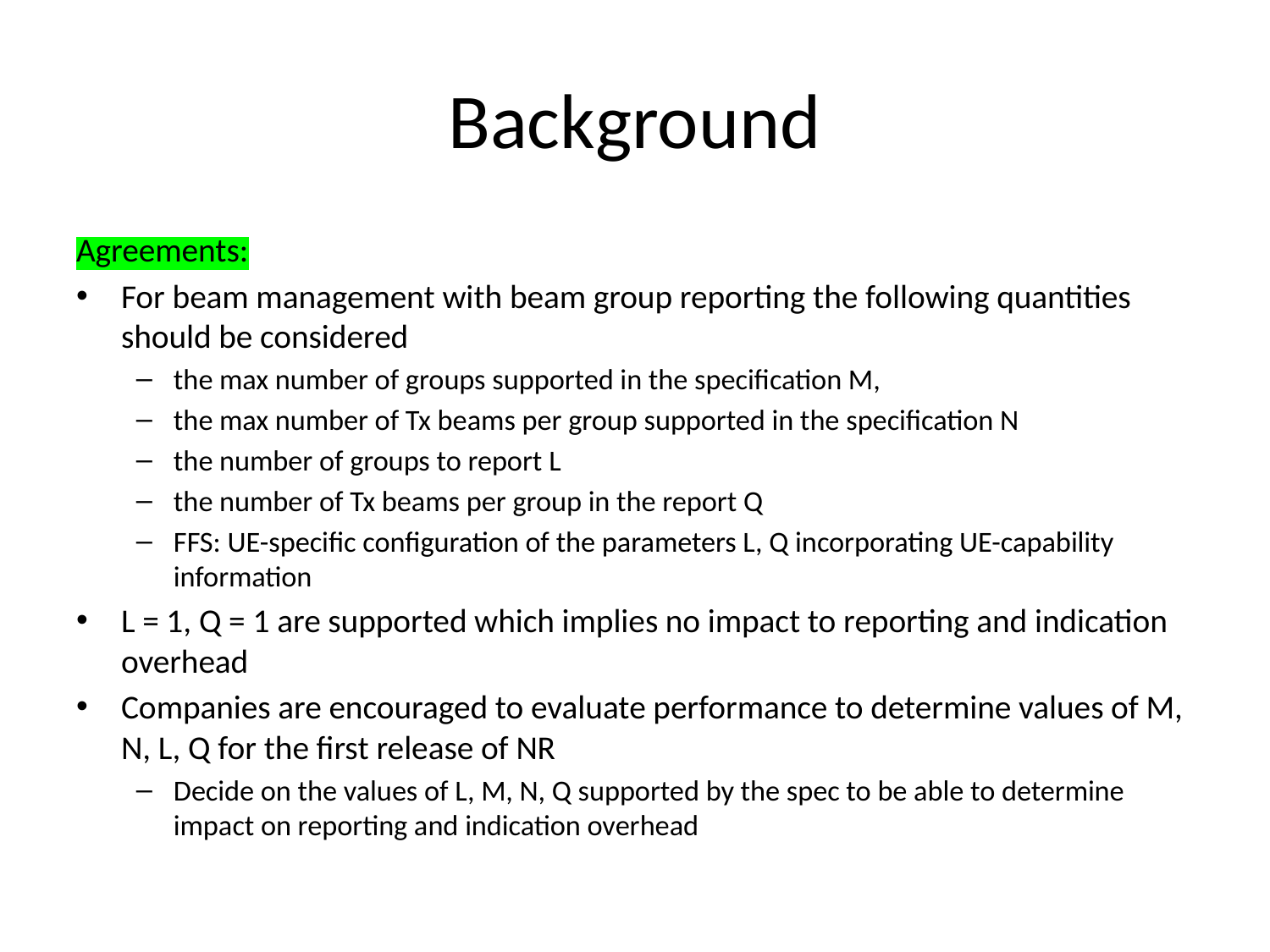

# Background
Agreements:
For beam management with beam group reporting the following quantities should be considered
the max number of groups supported in the specification M,
the max number of Tx beams per group supported in the specification N
the number of groups to report L
the number of Tx beams per group in the report Q
FFS: UE-specific configuration of the parameters L, Q incorporating UE-capability information
L = 1, Q = 1 are supported which implies no impact to reporting and indication overhead
Companies are encouraged to evaluate performance to determine values of M, N, L, Q for the first release of NR
Decide on the values of L, M, N, Q supported by the spec to be able to determine impact on reporting and indication overhead